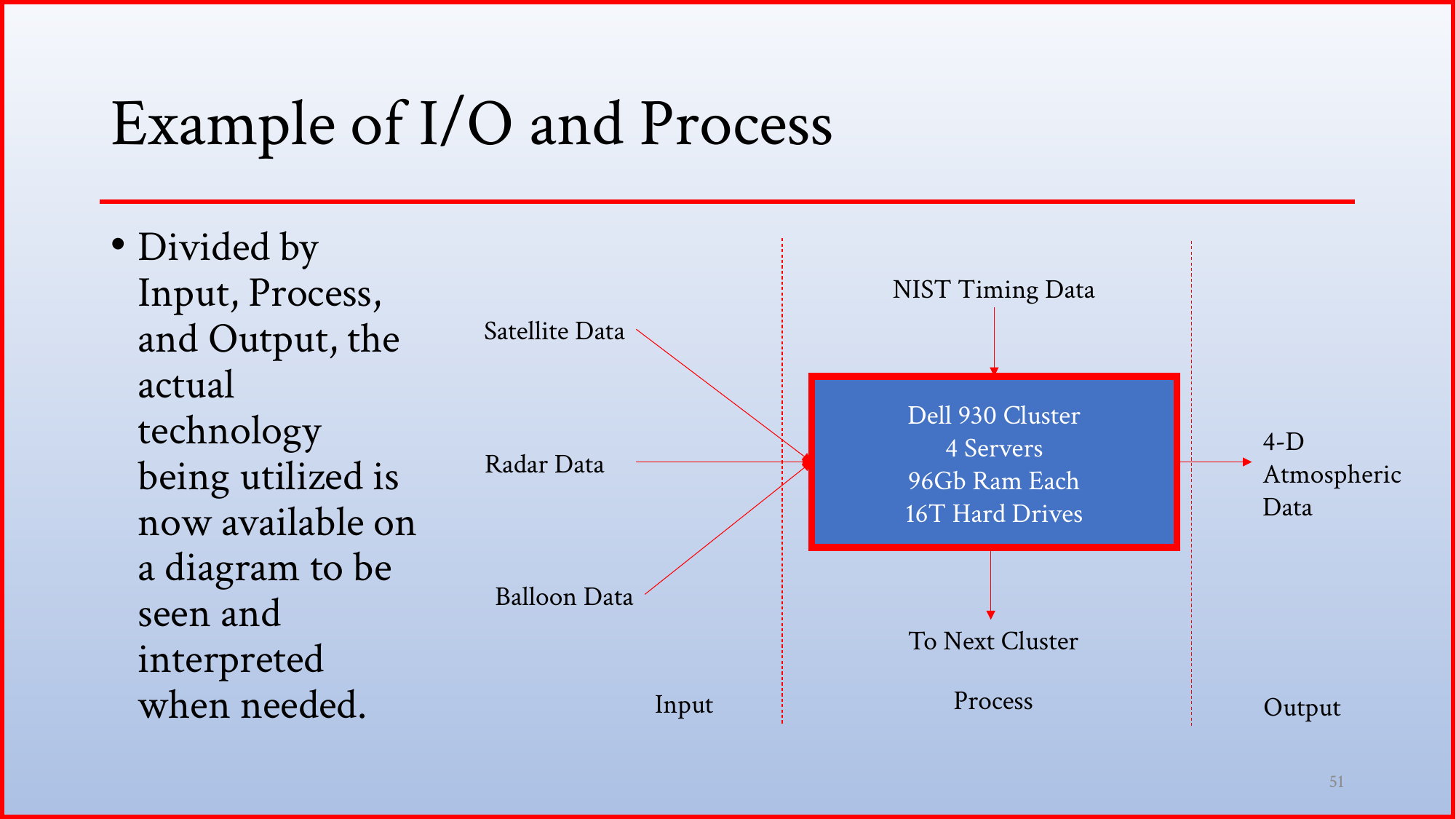

# Example of I/O and Process
Divided by Input, Process, and Output, the actual technology being utilized is now available on a diagram to be seen and interpreted when needed.
NIST Timing Data
Satellite Data
Dell 930 Cluster
4 Servers
96Gb Ram Each
16T Hard Drives
4-D
Atmospheric
Data
Radar Data
Balloon Data
To Next Cluster
Process
Input
Output
51